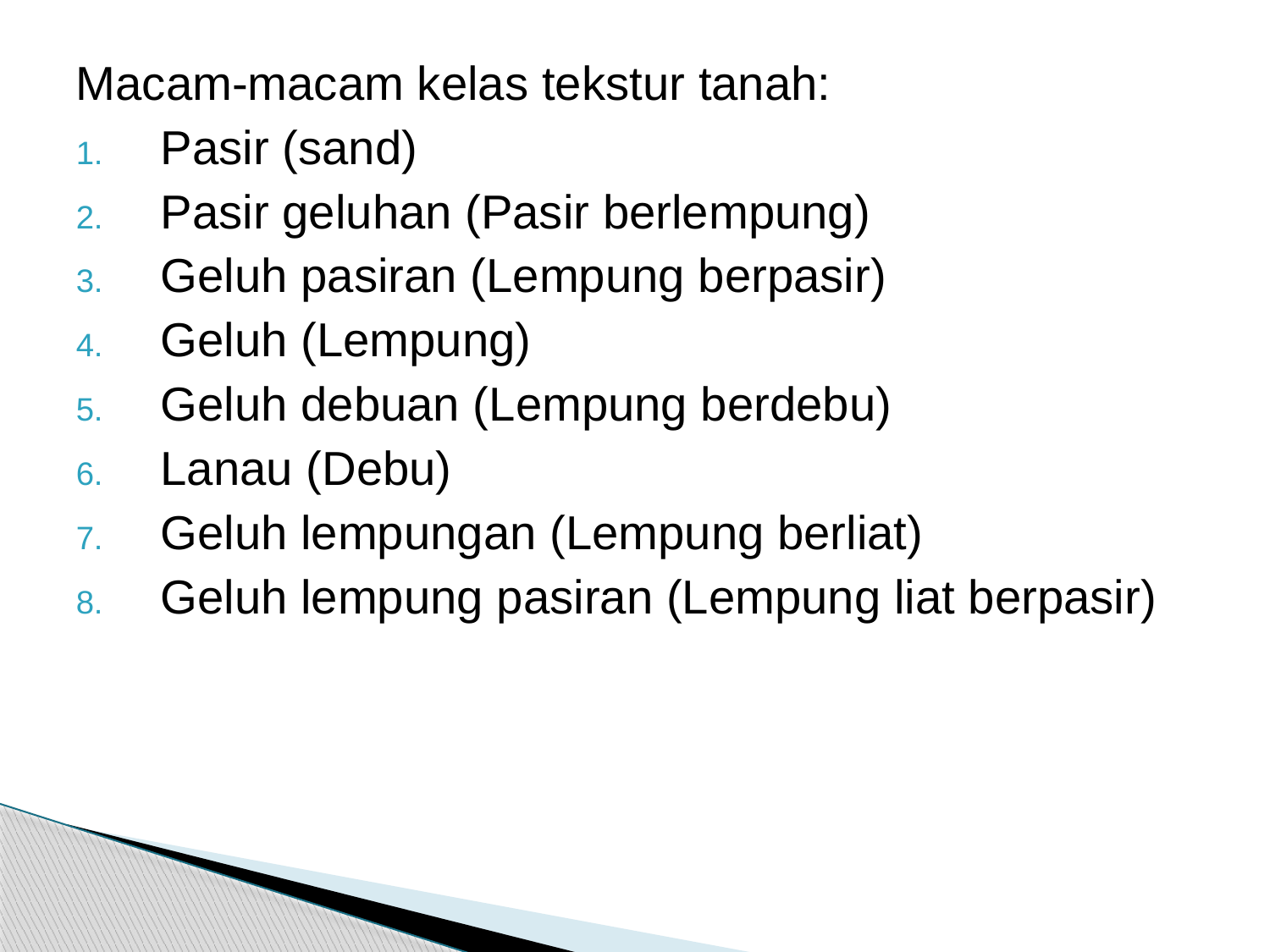

Macam-macam kelas tekstur tanah:
Pasir (sand)
Pasir geluhan (Pasir berlempung)
Geluh pasiran (Lempung berpasir)
Geluh (Lempung)
Geluh debuan (Lempung berdebu)
Lanau (Debu)
Geluh lempungan (Lempung berliat)
Geluh lempung pasiran (Lempung liat berpasir)